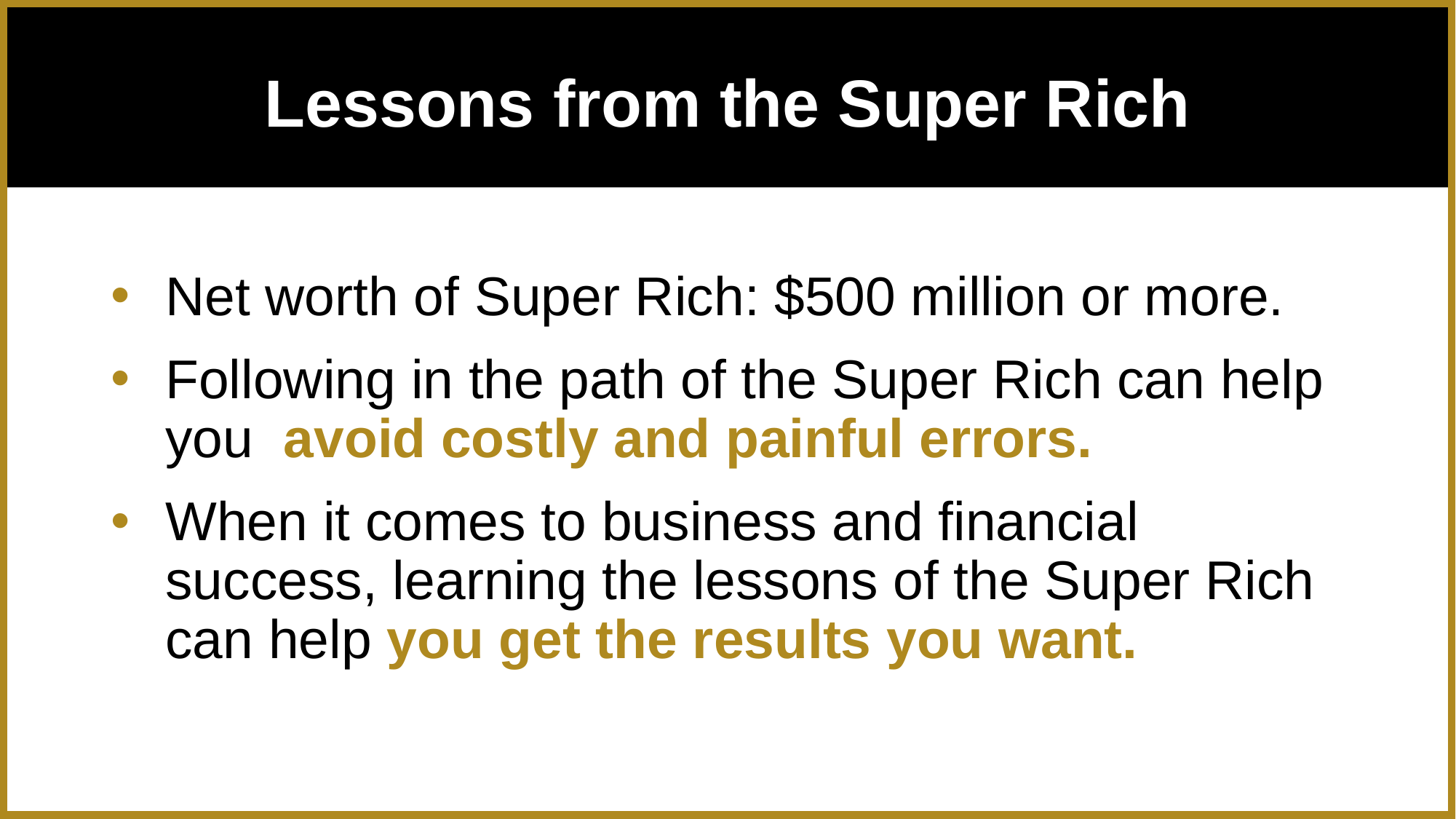

# Lessons from the Super Rich
Net worth of Super Rich: $500 million or more.
Following in the path of the Super Rich can help you  avoid costly and painful errors.
When it comes to business and financial success, learning the lessons of the Super Rich can help you get the results you want.